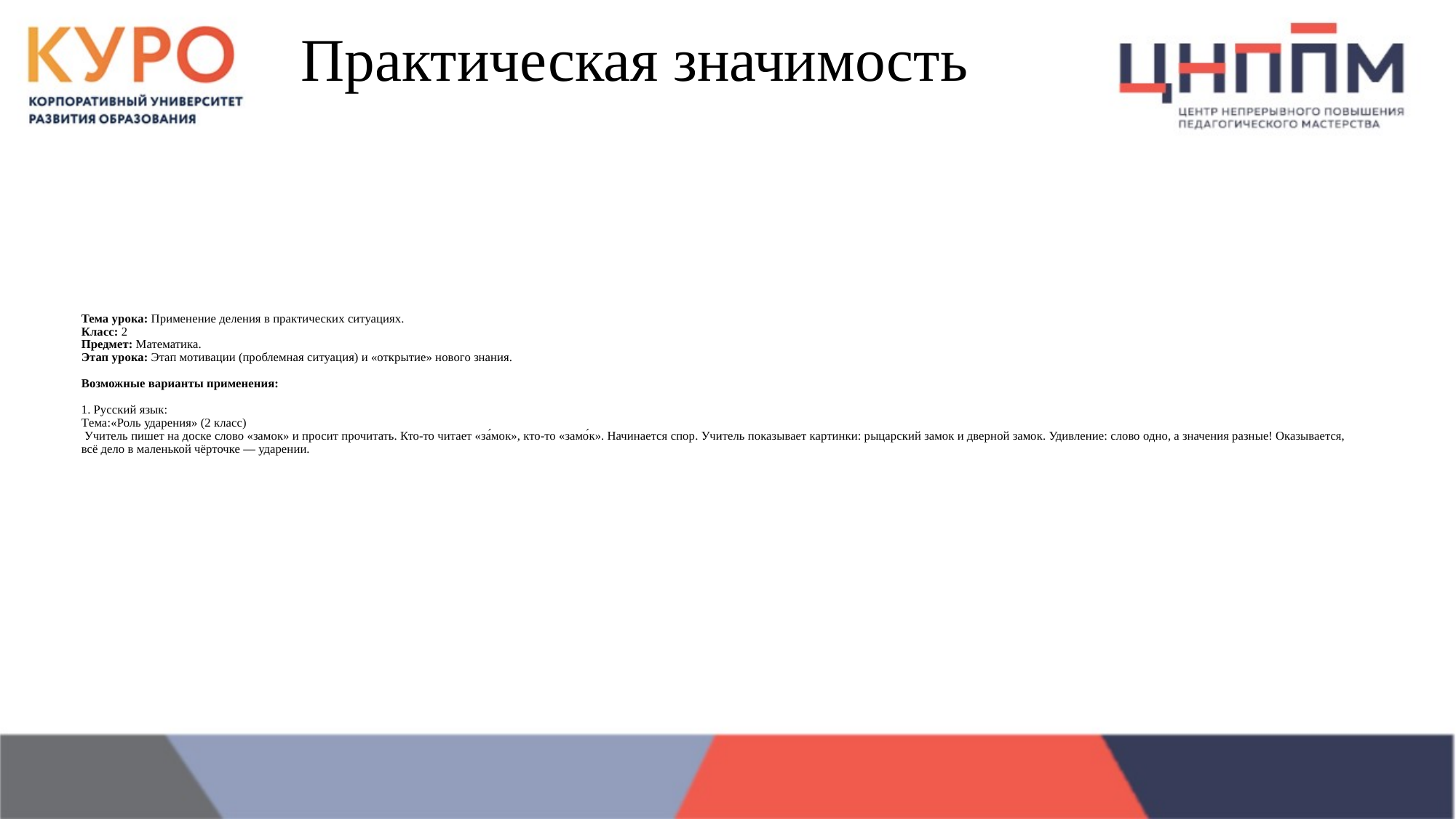

Практическая значимость

Тема урока: Применение деления в практических ситуациях.
Класс: 2
Предмет: Математика.
Этап урока: Этап мотивации (проблемная ситуация) и «открытие» нового знания.
Возможные варианты применения:
1. Русский язык:
Тема:«Роль ударения» (2 класс)
 Учитель пишет на доске слово «замок» и просит прочитать. Кто-то читает «за́мок», кто-то «замо́к». Начинается спор. Учитель показывает картинки: рыцарский замок и дверной замок. Удивление: слово одно, а значения разные! Оказывается, всё дело в маленькой чёрточке — ударении.